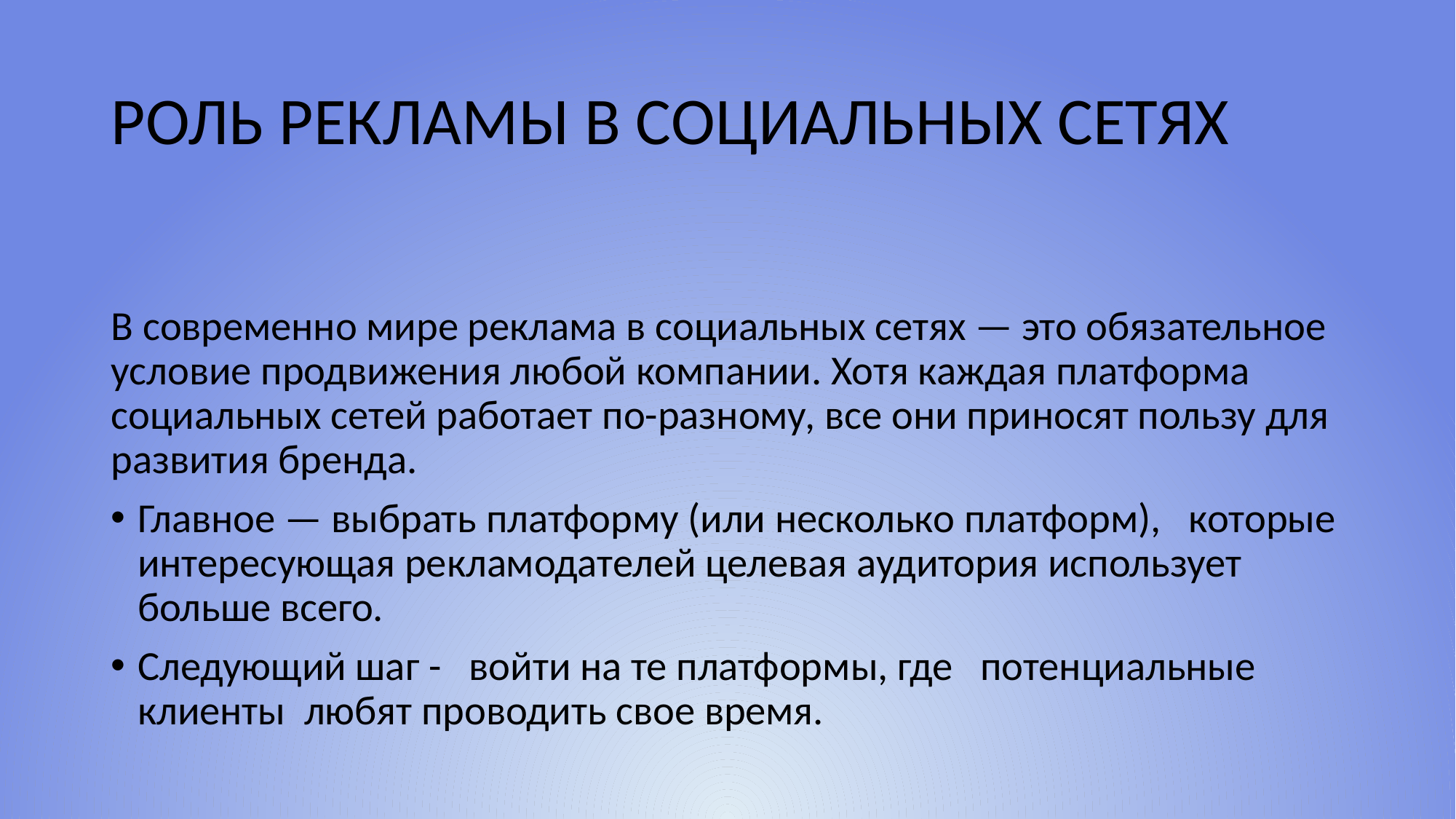

# РОЛЬ РЕКЛАМЫ В СОЦИАЛЬНЫХ СЕТЯХ

В современно мире реклама в социальных сетях — это обязательное условие продвижения любой компании. Хотя каждая платформа социальных сетей работает по-разному, все они приносят пользу для развития бренда.
Главное — выбрать платформу (или несколько платформ),   которые интересующая рекламодателей целевая аудитория использует больше всего.
Следующий шаг -   войти на те платформы, где   потенциальные клиенты  любят проводить свое время.